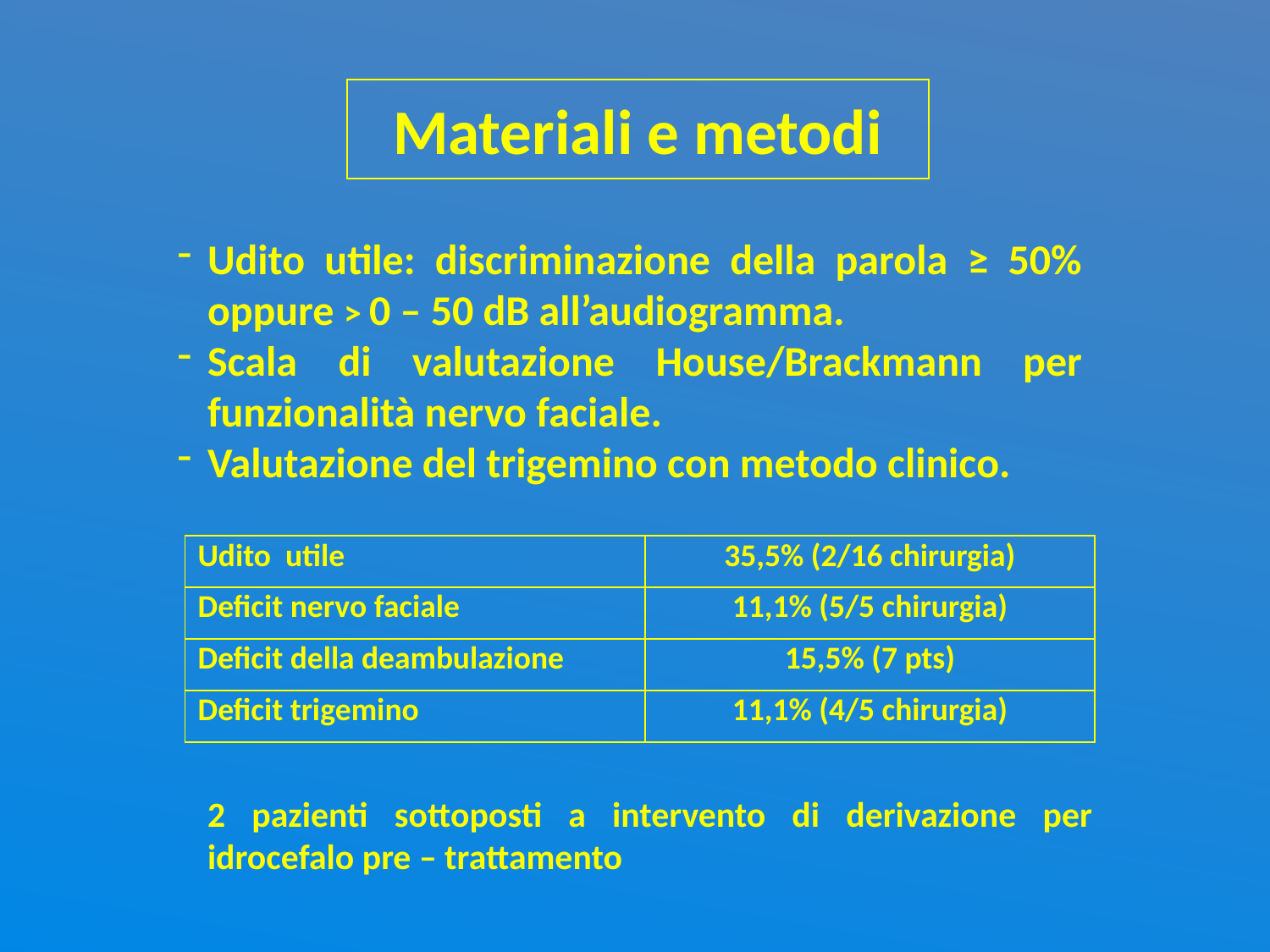

# Materiali e metodi
Udito utile: discriminazione della parola ≥ 50% oppure > 0 – 50 dB all’audiogramma.
Scala di valutazione House/Brackmann per funzionalità nervo faciale.
Valutazione del trigemino con metodo clinico.
| Udito utile | 35,5% (2/16 chirurgia) |
| --- | --- |
| Deficit nervo faciale | 11,1% (5/5 chirurgia) |
| Deficit della deambulazione | 15,5% (7 pts) |
| Deficit trigemino | 11,1% (4/5 chirurgia) |
2 pazienti sottoposti a intervento di derivazione per idrocefalo pre – trattamento